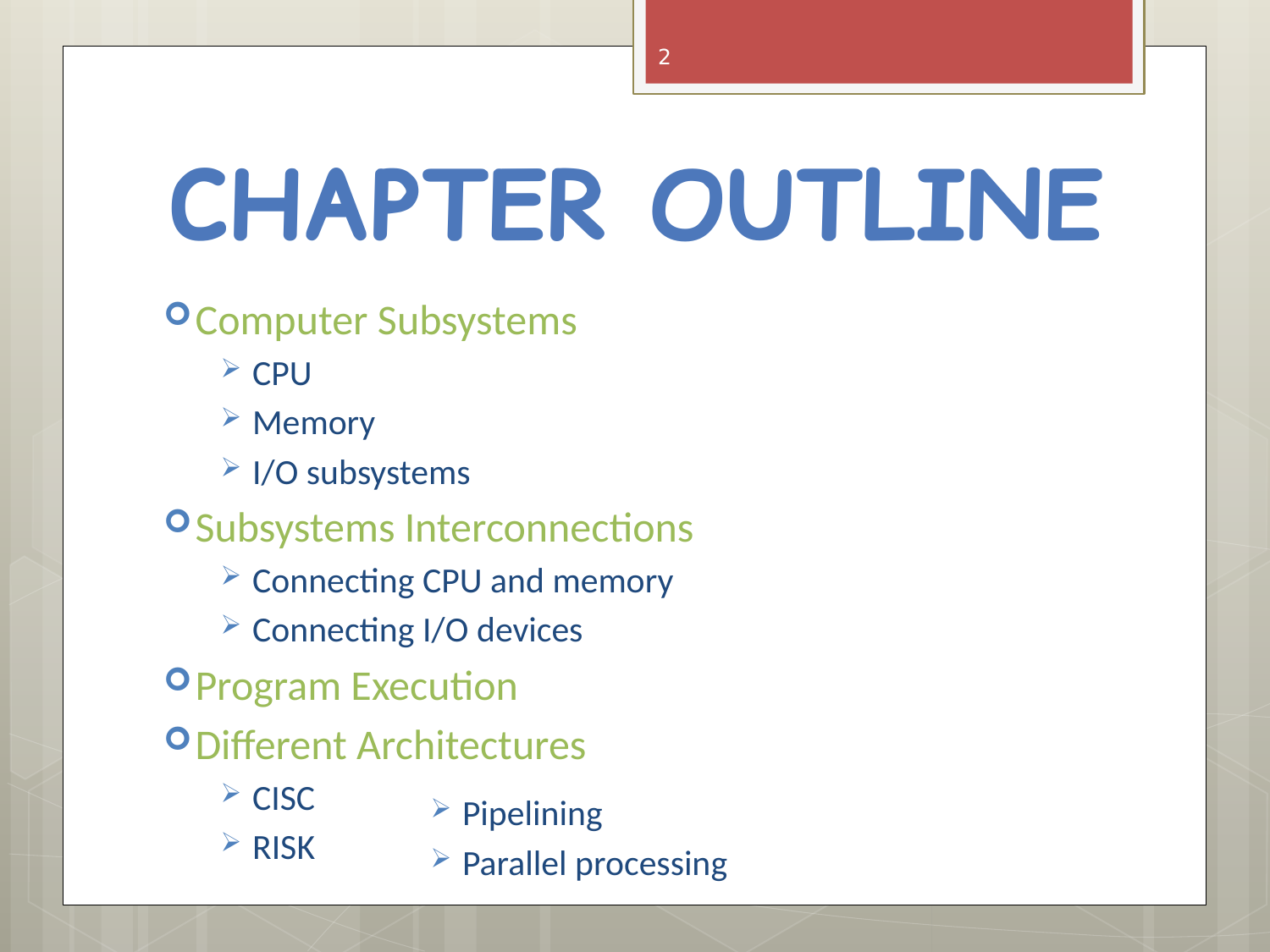

2
Chapter Outline
Computer Subsystems
CPU
Memory
I/O subsystems
Subsystems Interconnections
Connecting CPU and memory
Connecting I/O devices
Program Execution
Different Architectures
CISC
RISK
Pipelining
Parallel processing